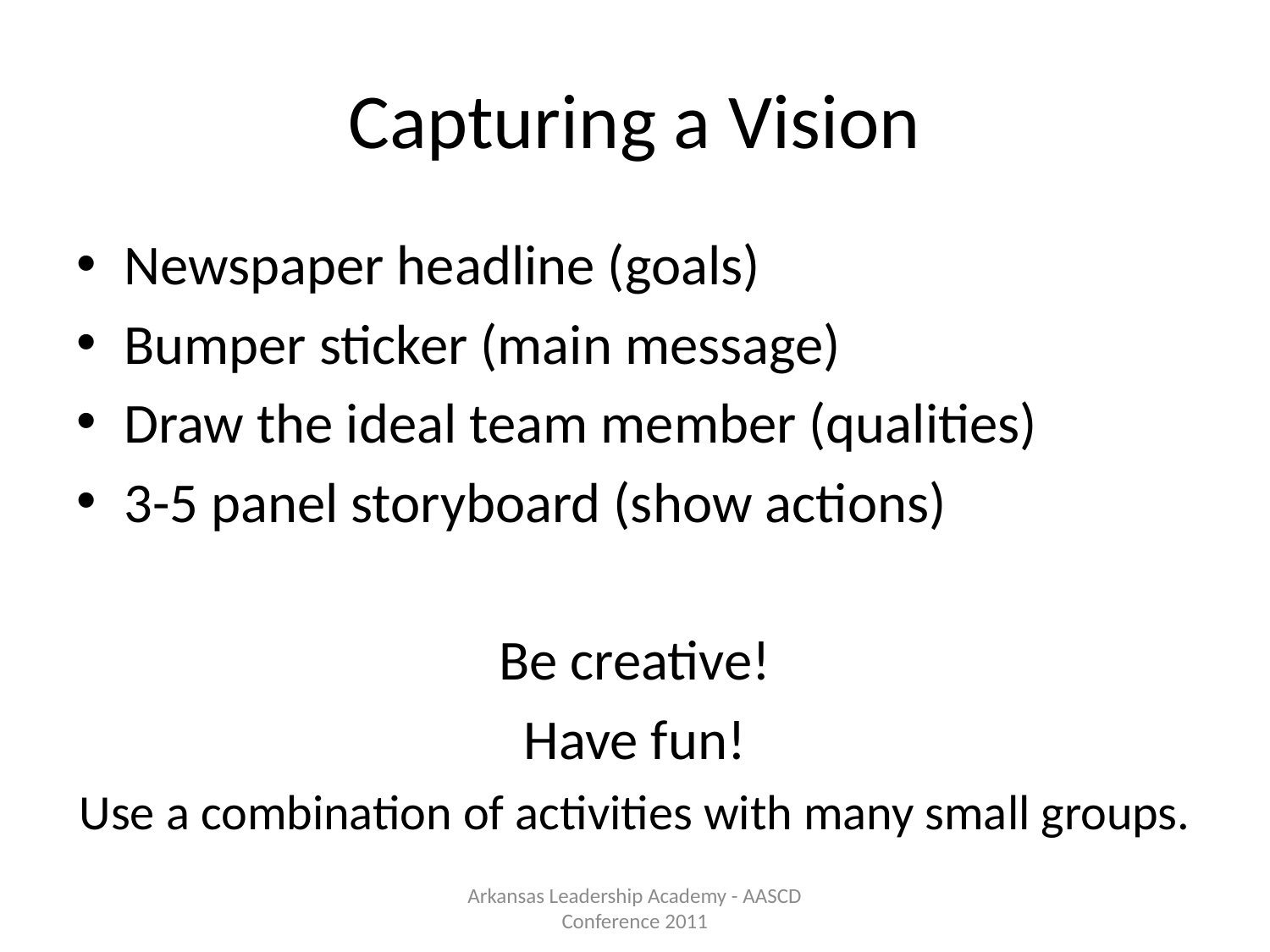

# Capturing a Vision
Newspaper headline (goals)
Bumper sticker (main message)
Draw the ideal team member (qualities)
3-5 panel storyboard (show actions)

Be creative!
Have fun!
Use a combination of activities with many small groups.

Arkansas Leadership Academy - AASCD Conference 2011